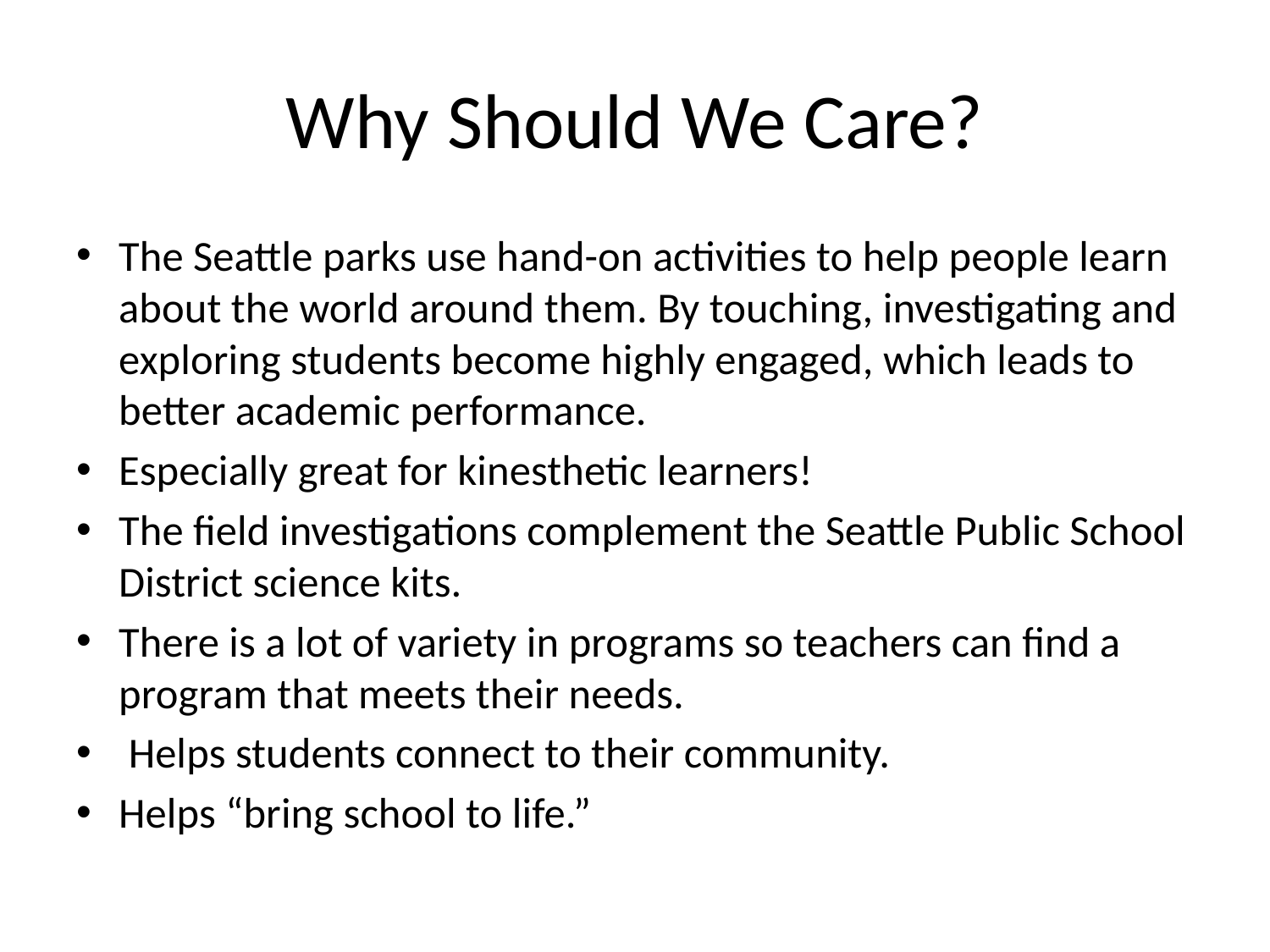

# Why Should We Care?
The Seattle parks use hand-on activities to help people learn about the world around them. By touching, investigating and exploring students become highly engaged, which leads to better academic performance.
Especially great for kinesthetic learners!
The field investigations complement the Seattle Public School District science kits.
There is a lot of variety in programs so teachers can find a program that meets their needs.
 Helps students connect to their community.
Helps “bring school to life.”